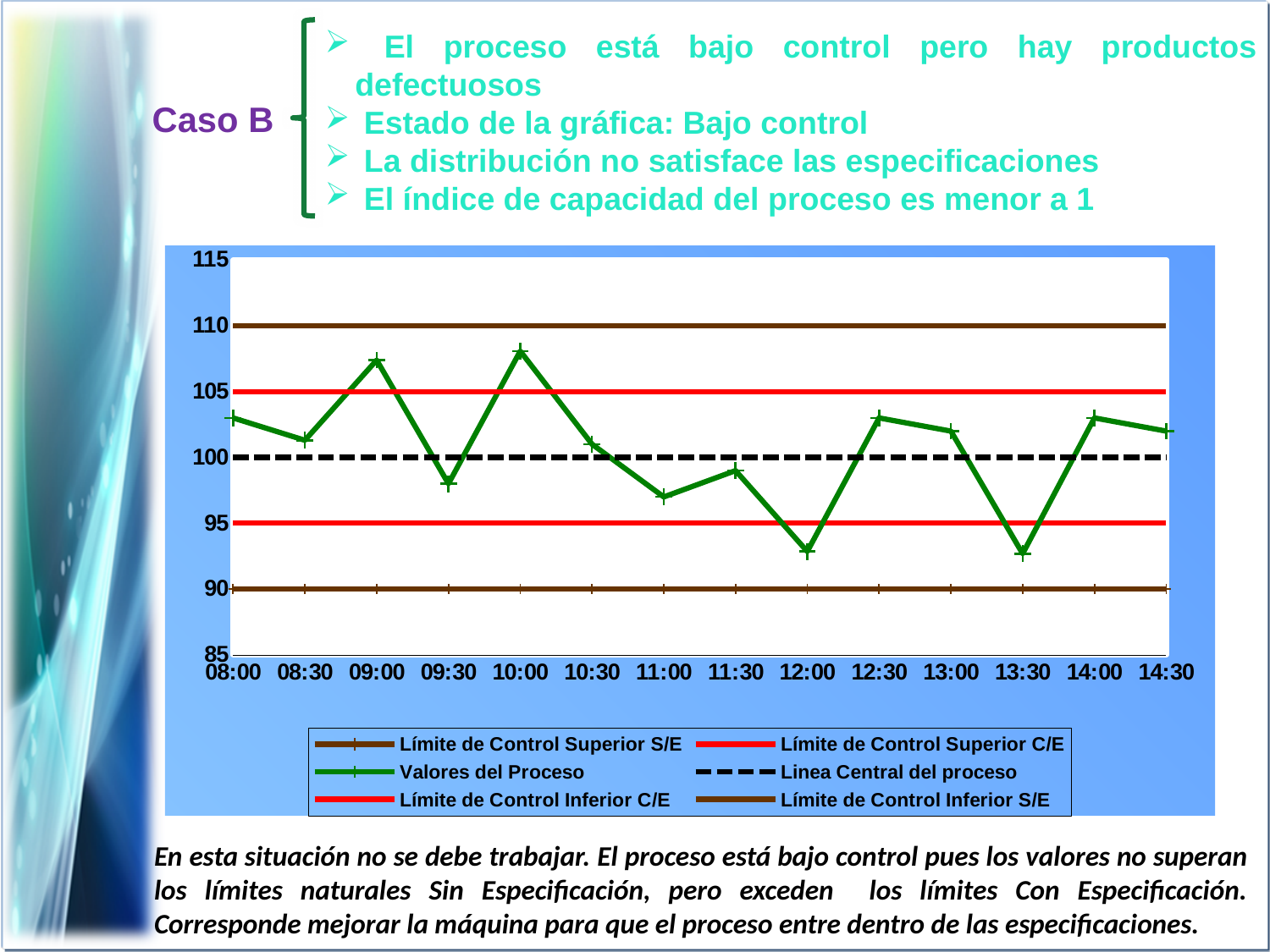

El proceso está bajo control pero hay productos defectuosos
 Estado de la gráfica: Bajo control
 La distribución no satisface las especificaciones
 El índice de capacidad del proceso es menor a 1
Caso B

### Chart

| Category | Límite de Control Superior S/E | Límite de Control Superior C/E | Valores del Proceso | Linea Central del proceso | Límite de Control Inferior C/E | Límite de Control Inferior S/E |
|---|---|---|---|---|---|---|
| 0.33333333333333331 | 90.0 | 95.0 | 103.0 | 100.0 | 105.0 | 110.0 |
| 0.35416666666666707 | 90.0 | 95.0 | 101.3 | 100.0 | 105.0 | 110.0 |
| 0.37500000000000033 | 90.0 | 95.0 | 107.39 | 100.0 | 105.0 | 110.0 |
| 0.39583333333333331 | 90.0 | 95.0 | 98.0 | 100.0 | 105.0 | 110.0 |
| 0.41666666666666707 | 90.0 | 95.0 | 108.07 | 100.0 | 105.0 | 110.0 |
| 0.43750000000000033 | 90.0 | 95.0 | 101.0 | 100.0 | 105.0 | 110.0 |
| 0.45833333333333326 | 90.0 | 95.0 | 97.0 | 100.0 | 105.0 | 110.0 |
| 0.47916666666666707 | 90.0 | 95.0 | 99.0 | 100.0 | 105.0 | 110.0 |
| 0.5 | 90.0 | 95.0 | 92.86 | 100.0 | 105.0 | 110.0 |
| 0.5208333333333337 | 90.0 | 95.0 | 103.0 | 100.0 | 105.0 | 110.0 |
| 0.54166666666666652 | 90.0 | 95.0 | 102.0 | 100.0 | 105.0 | 110.0 |
| 0.5625 | 90.0 | 95.0 | 92.69 | 100.0 | 105.0 | 110.0 |
| 0.58333333333333348 | 90.0 | 95.0 | 103.0 | 100.0 | 105.0 | 110.0 |
| 0.60416666666666652 | 90.0 | 95.0 | 102.0 | 100.0 | 105.0 | 110.0 |
En esta situación no se debe trabajar. El proceso está bajo control pues los valores no superan los límites naturales Sin Especificación, pero exceden  los límites Con Especificación. Corresponde mejorar la máquina para que el proceso entre dentro de las especificaciones.